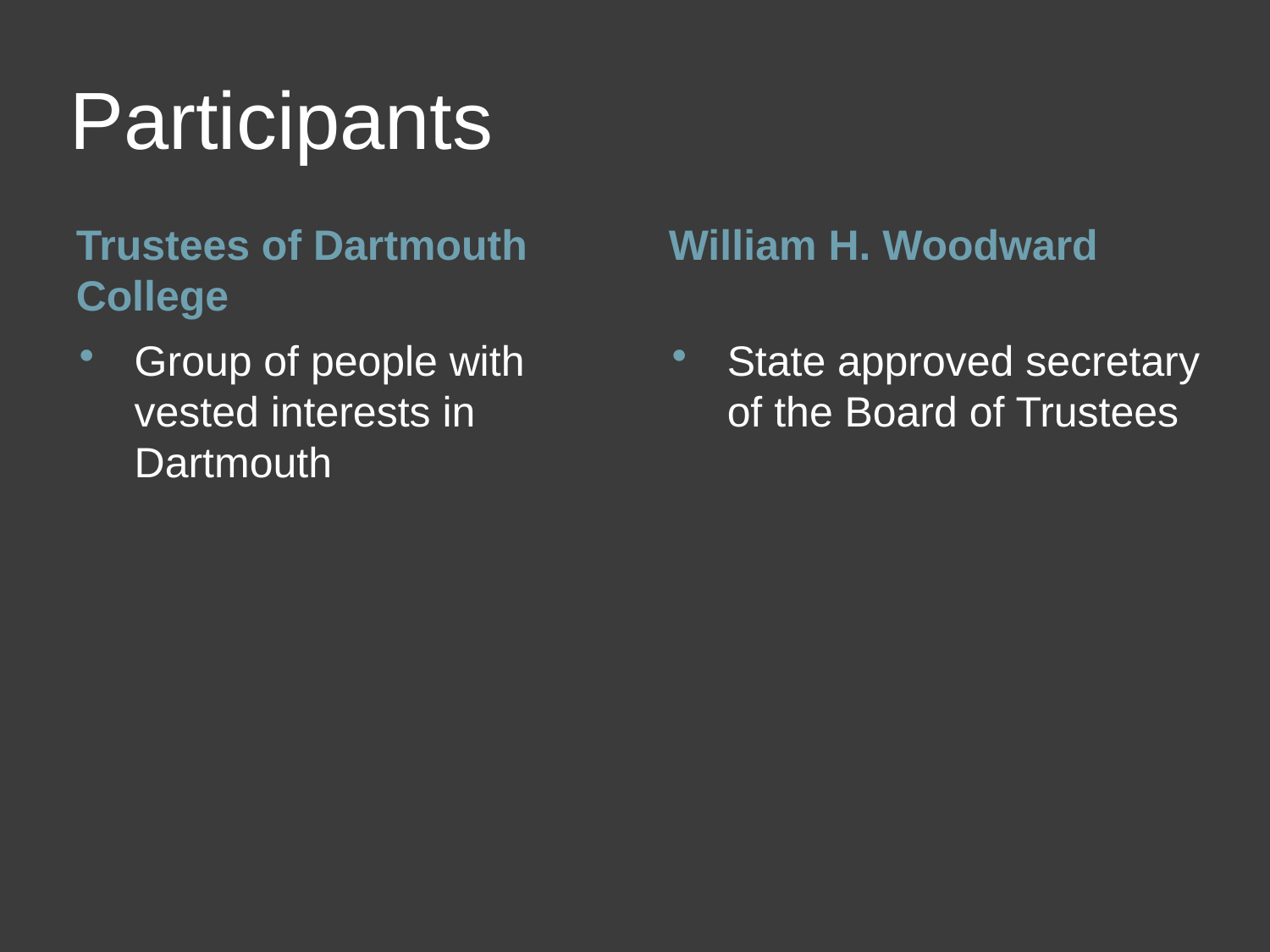

# Participants
Trustees of Dartmouth College
William H. Woodward
Group of people with vested interests in Dartmouth
State approved secretary of the Board of Trustees